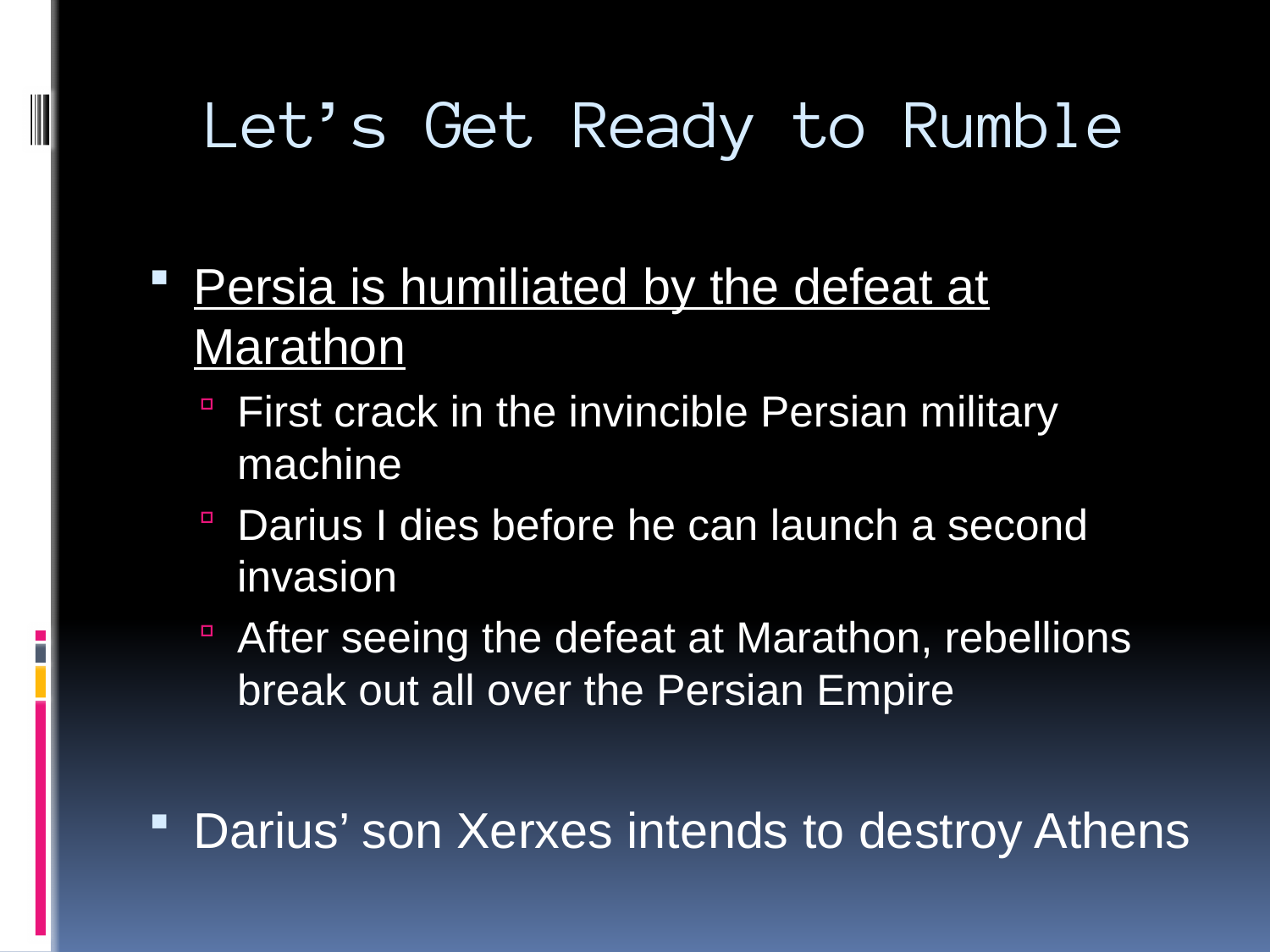

# Let’s Get Ready to Rumble
Persia is humiliated by the defeat at Marathon
First crack in the invincible Persian military machine
Darius I dies before he can launch a second invasion
After seeing the defeat at Marathon, rebellions break out all over the Persian Empire

Darius’ son Xerxes intends to destroy Athens